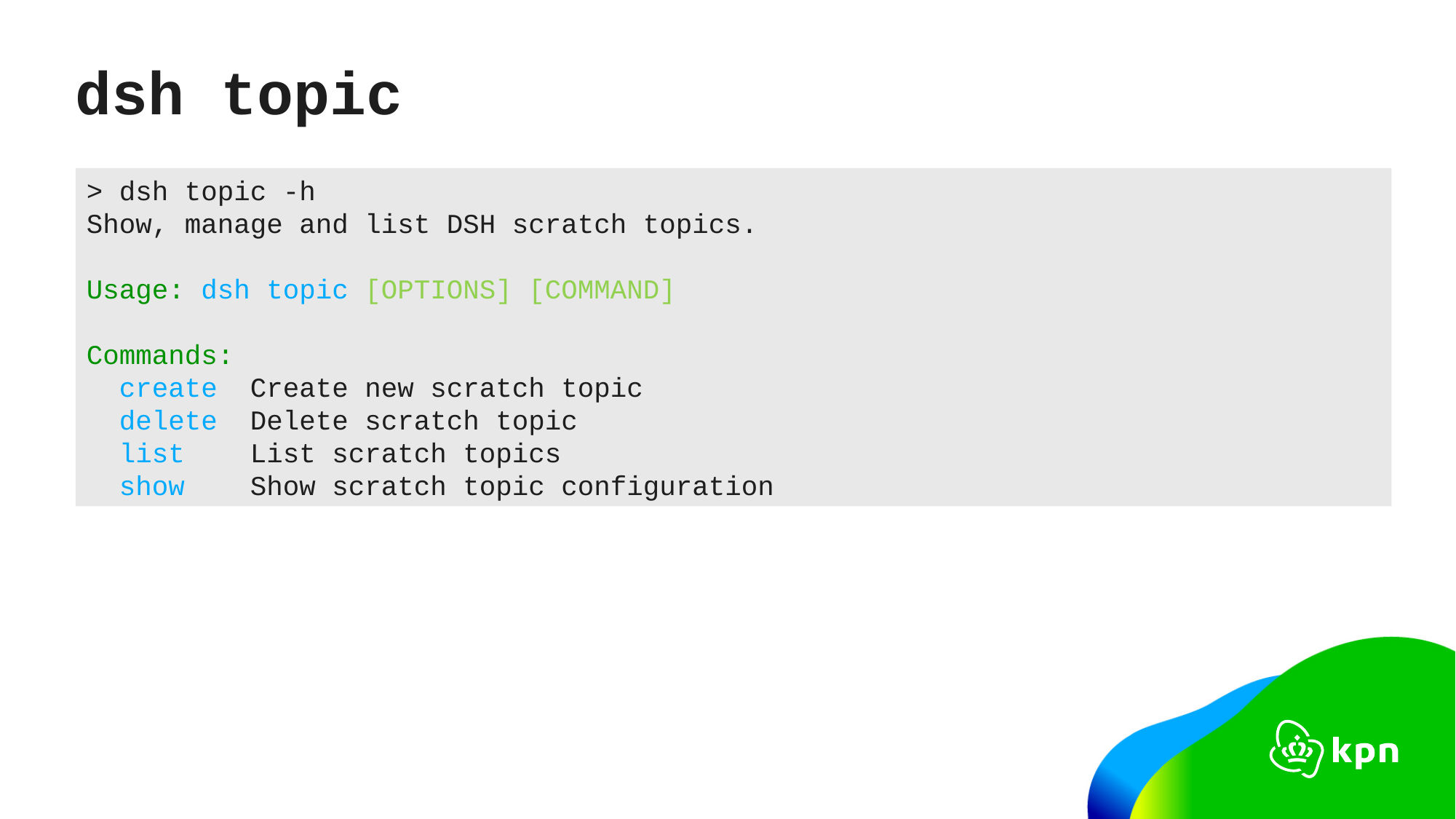

# dsh topic
> dsh topic -h
Show, manage and list DSH scratch topics.

Usage: dsh topic [OPTIONS] [COMMAND]

Commands:
  create  Create new scratch topic
  delete  Delete scratch topic
  list    List scratch topics
  show    Show scratch topic configuration